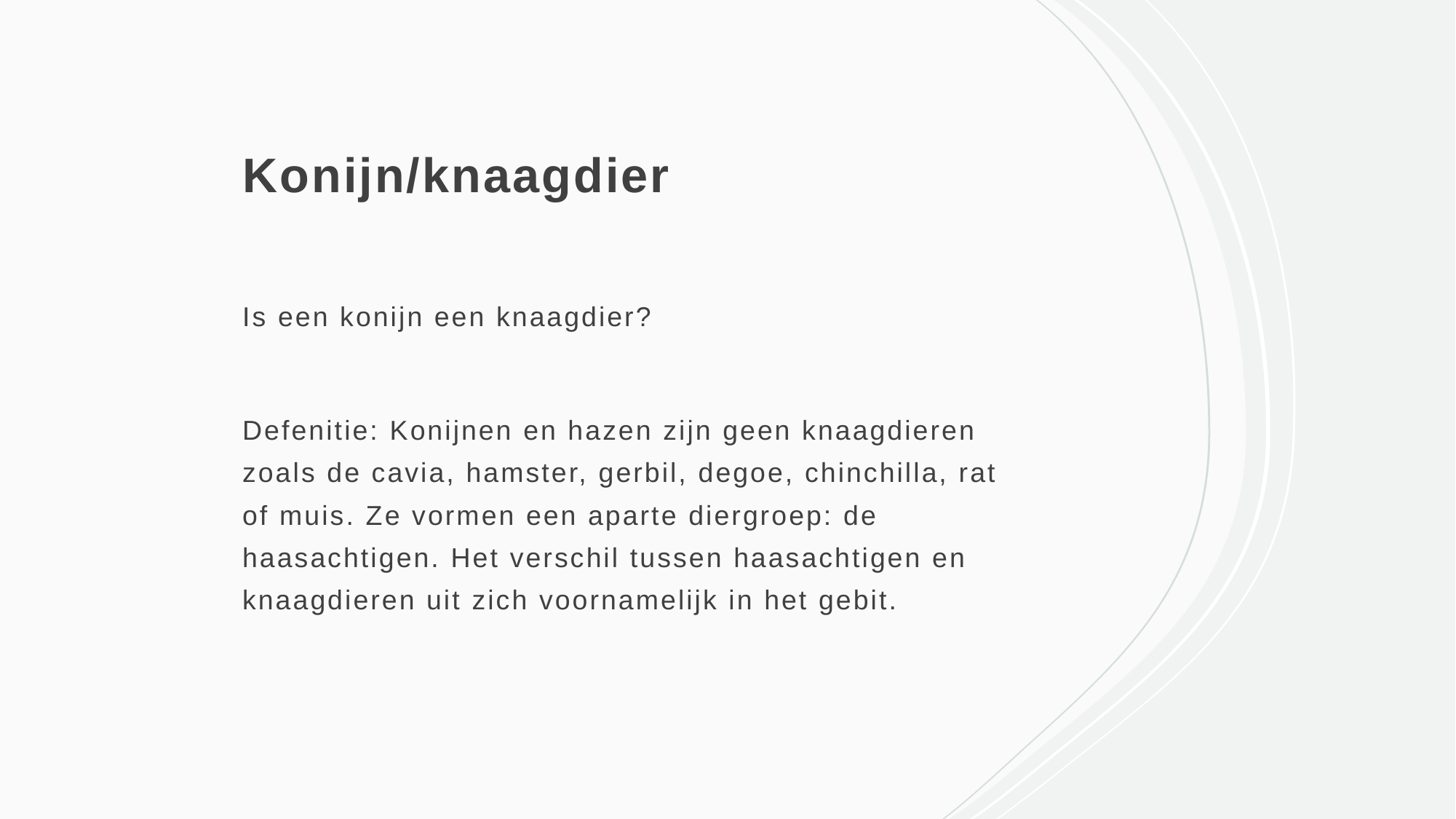

# Konijn/knaagdier
Is een konijn een knaagdier?

Defenitie: Konijnen en hazen zijn geen knaagdieren zoals de cavia, hamster, gerbil, degoe, chinchilla, rat of muis. Ze vormen een aparte diergroep: de haasachtigen. Het verschil tussen haasachtigen en knaagdieren uit zich voornamelijk in het gebit.